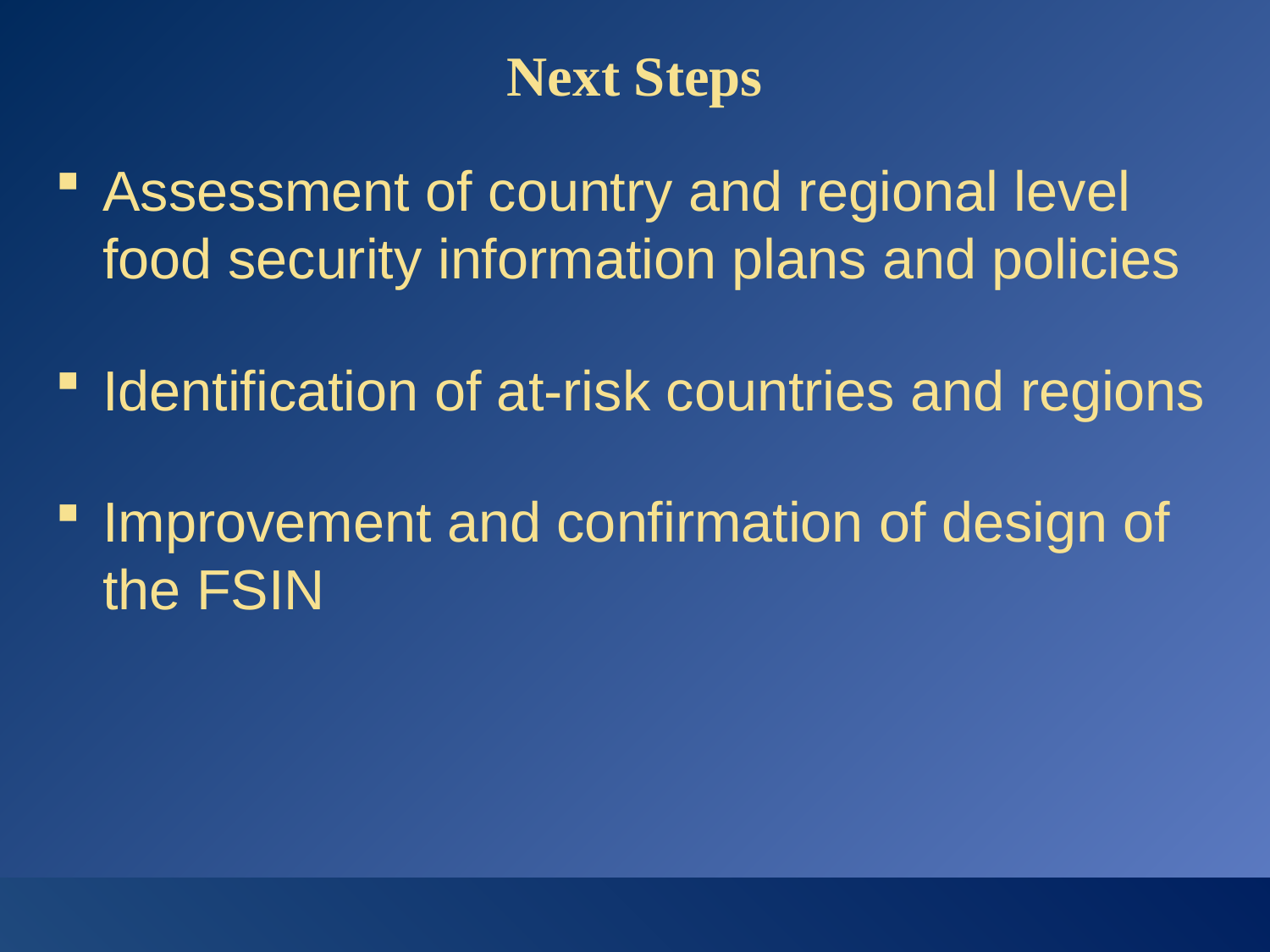

# Next Steps
Assessment of country and regional level food security information plans and policies
Identification of at-risk countries and regions
Improvement and confirmation of design of the FSIN